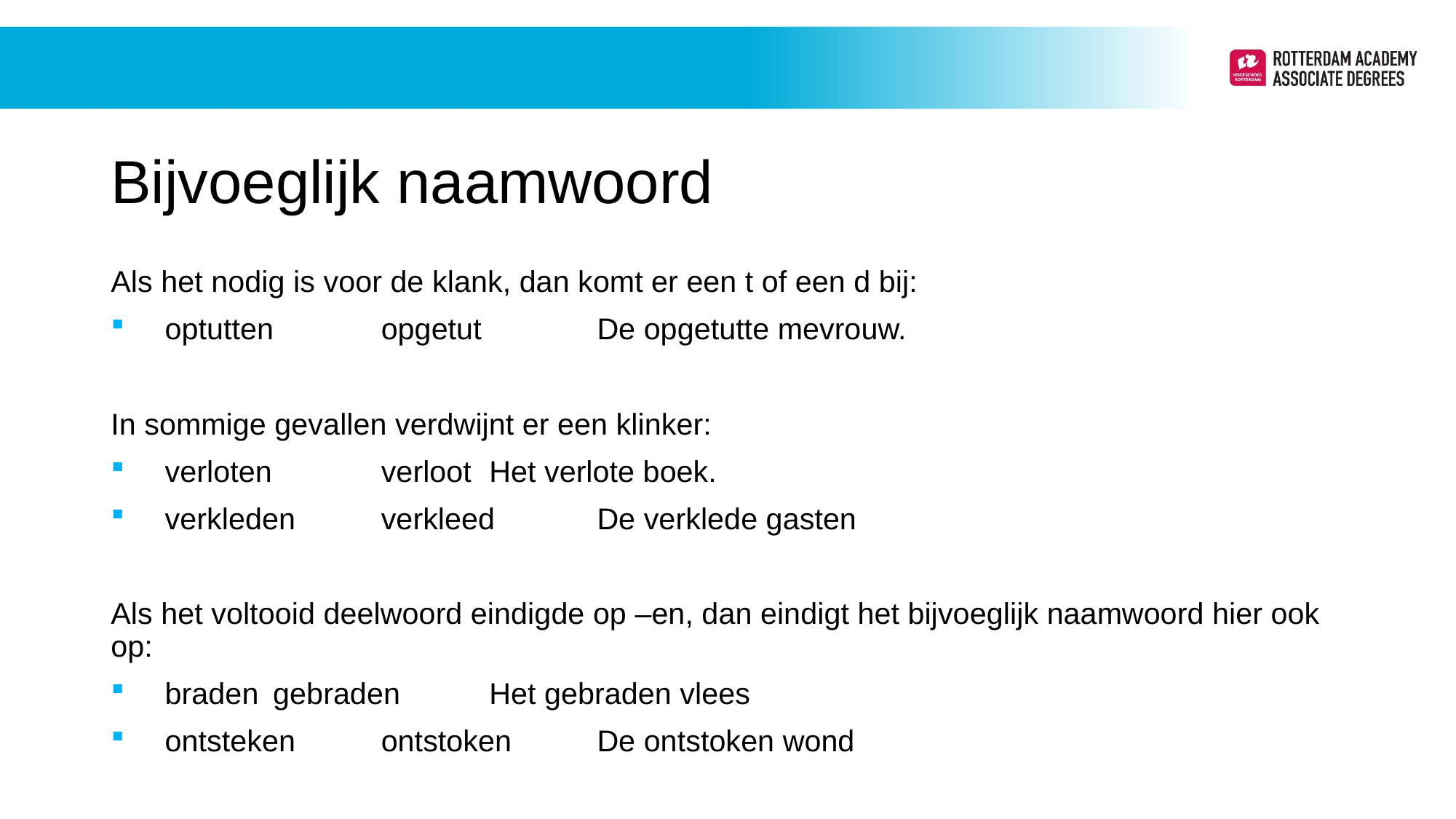

# Bijvoeglijk naamwoord
Als het nodig is voor de klank, dan komt er een t of een d bij:
optutten 		opgetut 		De opgetutte mevrouw.

In sommige gevallen verdwijnt er een klinker:
verloten 		verloot 		Het verlote boek.
verkleden 		verkleed 	De verklede gasten

Als het voltooid deelwoord eindigde op –en, dan eindigt het bijvoeglijk naamwoord hier ook op:
braden 		gebraden 	Het gebraden vlees
ontsteken 		ontstoken 	De ontstoken wond